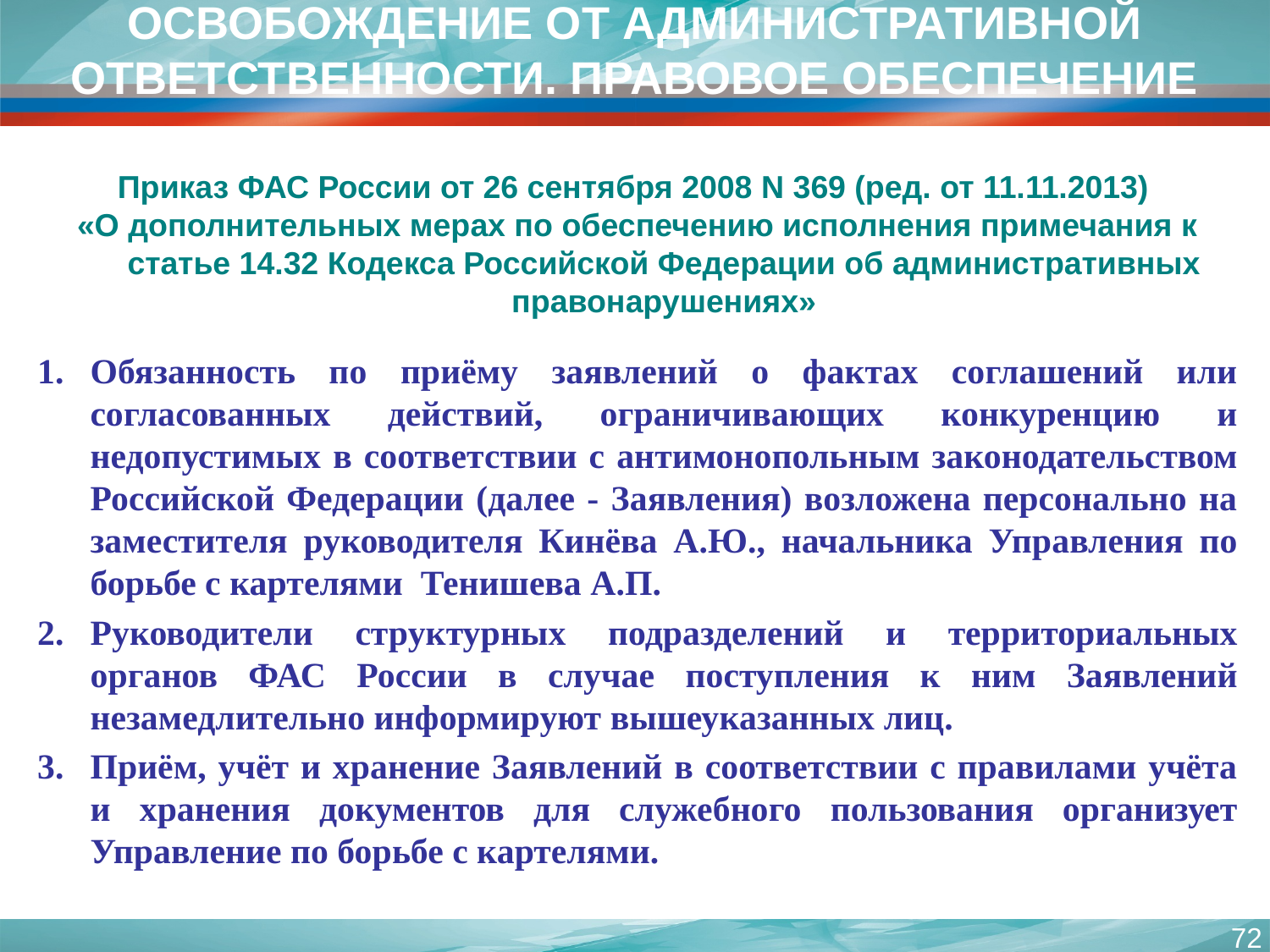

ОСВОБОЖДЕНИЕ ОТ АДМИНИСТРАТИВНОЙ ОТВЕТСТВЕННОСТИ. ПРАВОВОЕ ОБЕСПЕЧЕНИЕ

Приказ ФАС России от 26 сентября 2008 N 369 (ред. от 11.11.2013)
«О дополнительных мерах по обеспечению исполнения примечания к статье 14.32 Кодекса Российской Федерации об административных правонарушениях»

Обязанность по приёму заявлений о фактах соглашений или согласованных действий, ограничивающих конкуренцию и недопустимых в соответствии с антимонопольным законодательством Российской Федерации (далее - Заявления) возложена персонально на заместителя руководителя Кинёва А.Ю., начальника Управления по борьбе с картелями  Тенишева А.П.
Руководители структурных подразделений и территориальных органов ФАС России в случае поступления к ним Заявлений незамедлительно информируют вышеуказанных лиц.
Приём, учёт и хранение Заявлений в соответствии с правилами учёта и хранения документов для служебного пользования организует Управление по борьбе с картелями.
72